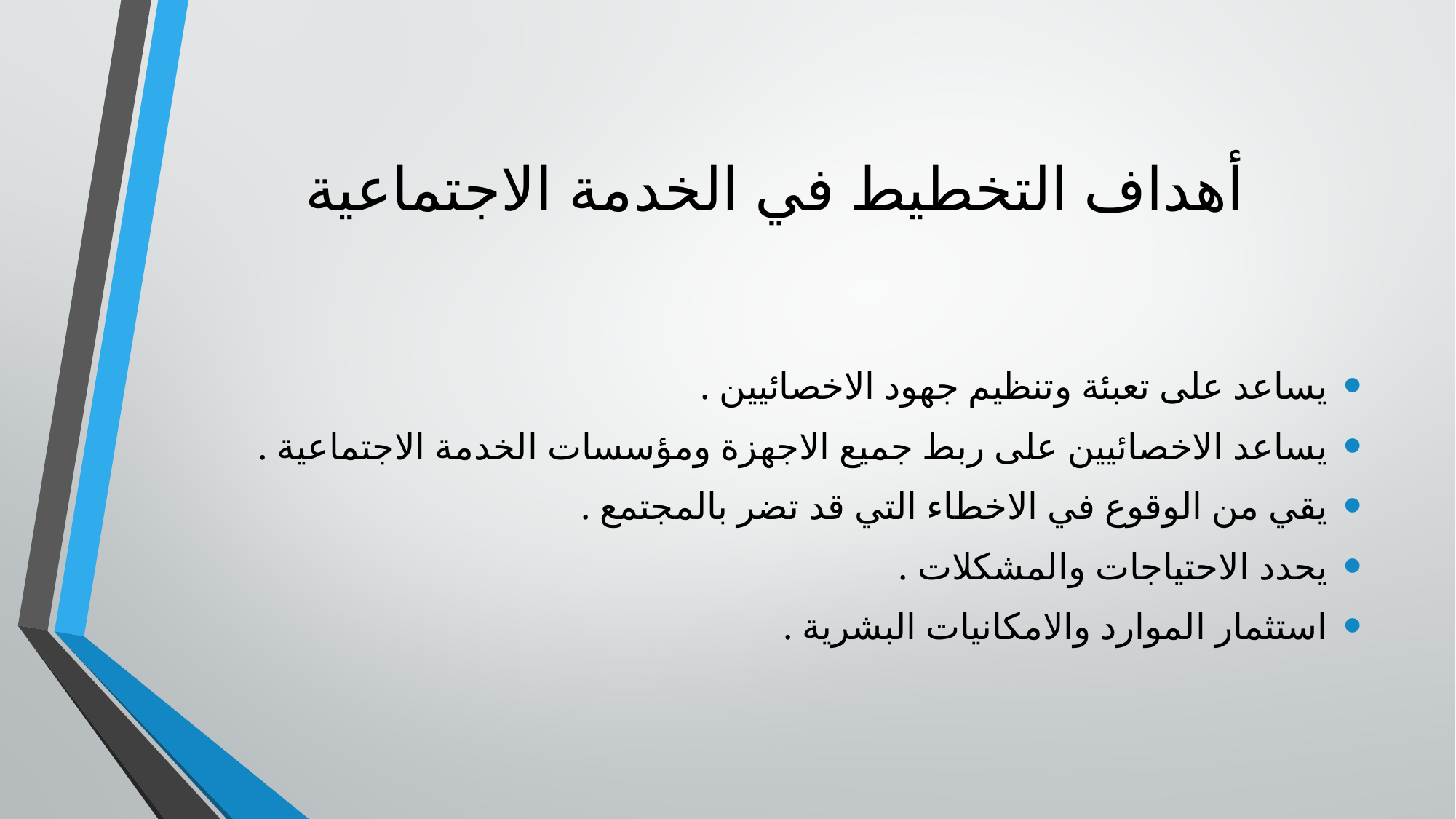

# أهداف التخطيط في الخدمة الاجتماعية
يساعد على تعبئة وتنظيم جهود الاخصائيين .
يساعد الاخصائيين على ربط جميع الاجهزة ومؤسسات الخدمة الاجتماعية .
يقي من الوقوع في الاخطاء التي قد تضر بالمجتمع .
يحدد الاحتياجات والمشكلات .
استثمار الموارد والامكانيات البشرية .